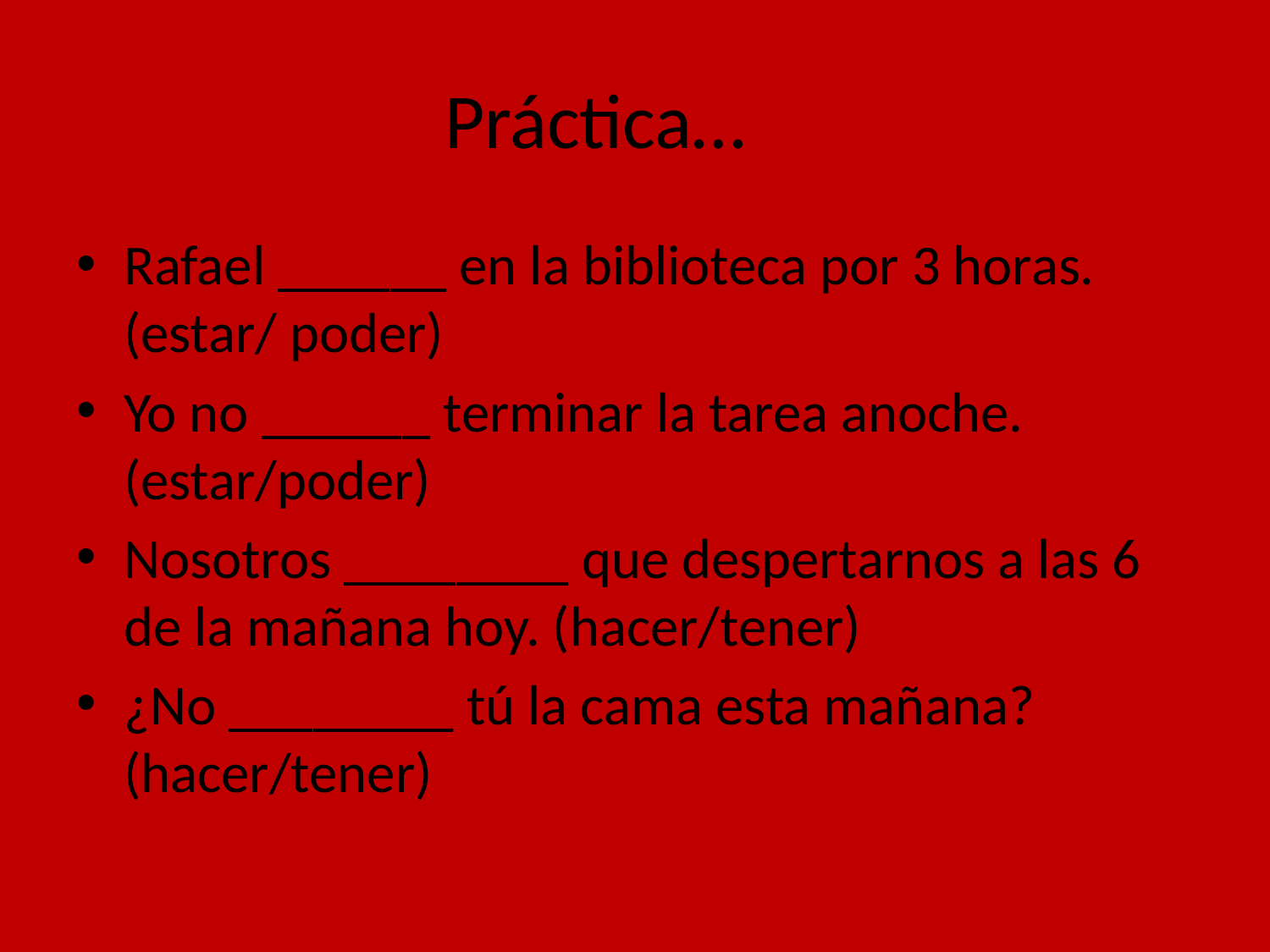

# Práctica…
Rafael ______ en la biblioteca por 3 horas. (estar/ poder)
Yo no ______ terminar la tarea anoche. (estar/poder)
Nosotros ________ que despertarnos a las 6 de la mañana hoy. (hacer/tener)
¿No ________ tú la cama esta mañana? (hacer/tener)